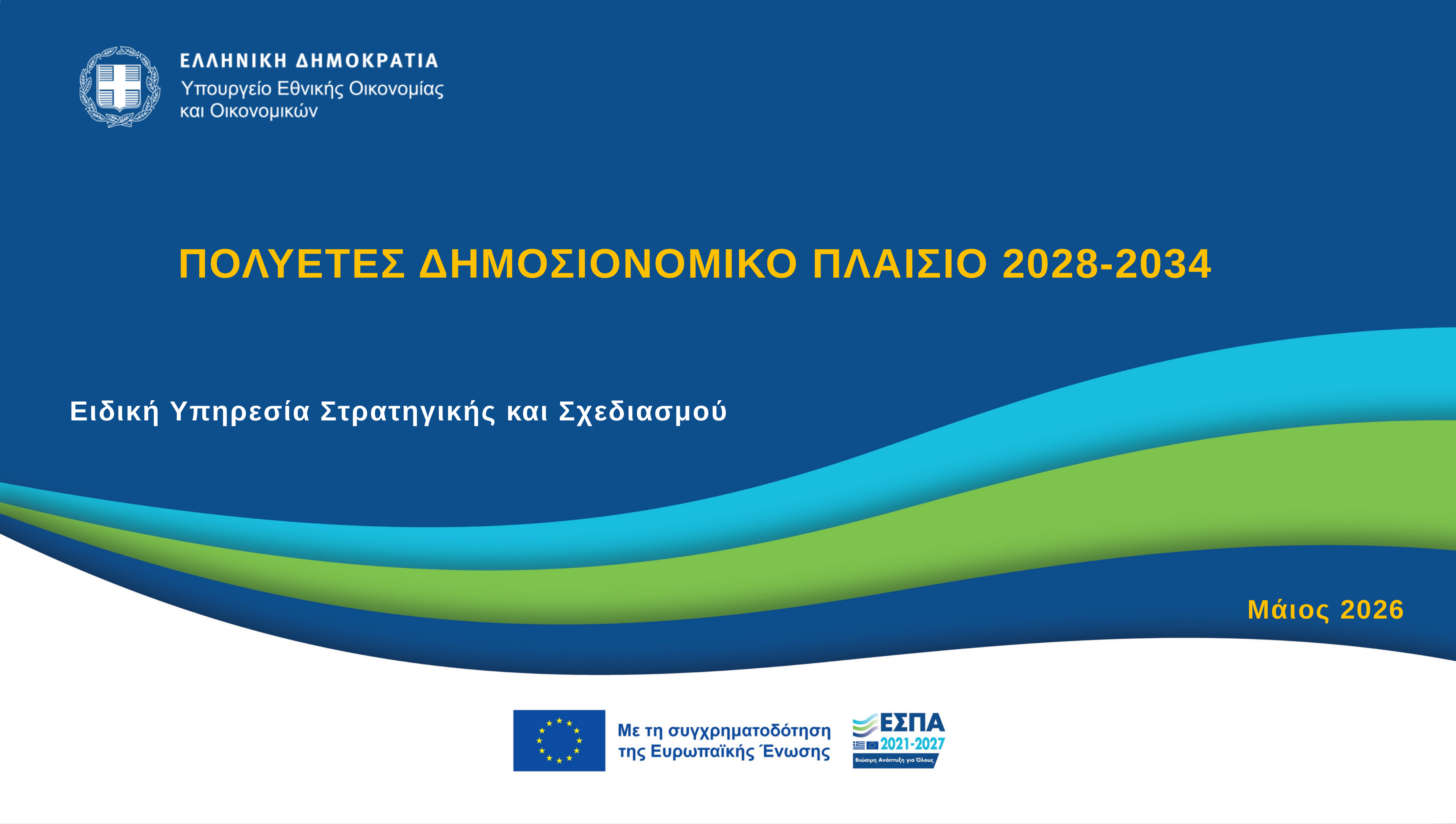

Public

ΠΟΛΥΕΤΕΣ ΔΗΜΟΣΙΟΝΟΜΙΚΟ ΠΛΑΙΣΙΟ 2028-2034
Ειδική Υπηρεσία Στρατηγικής και Σχεδιασμού
Μάιος 2026